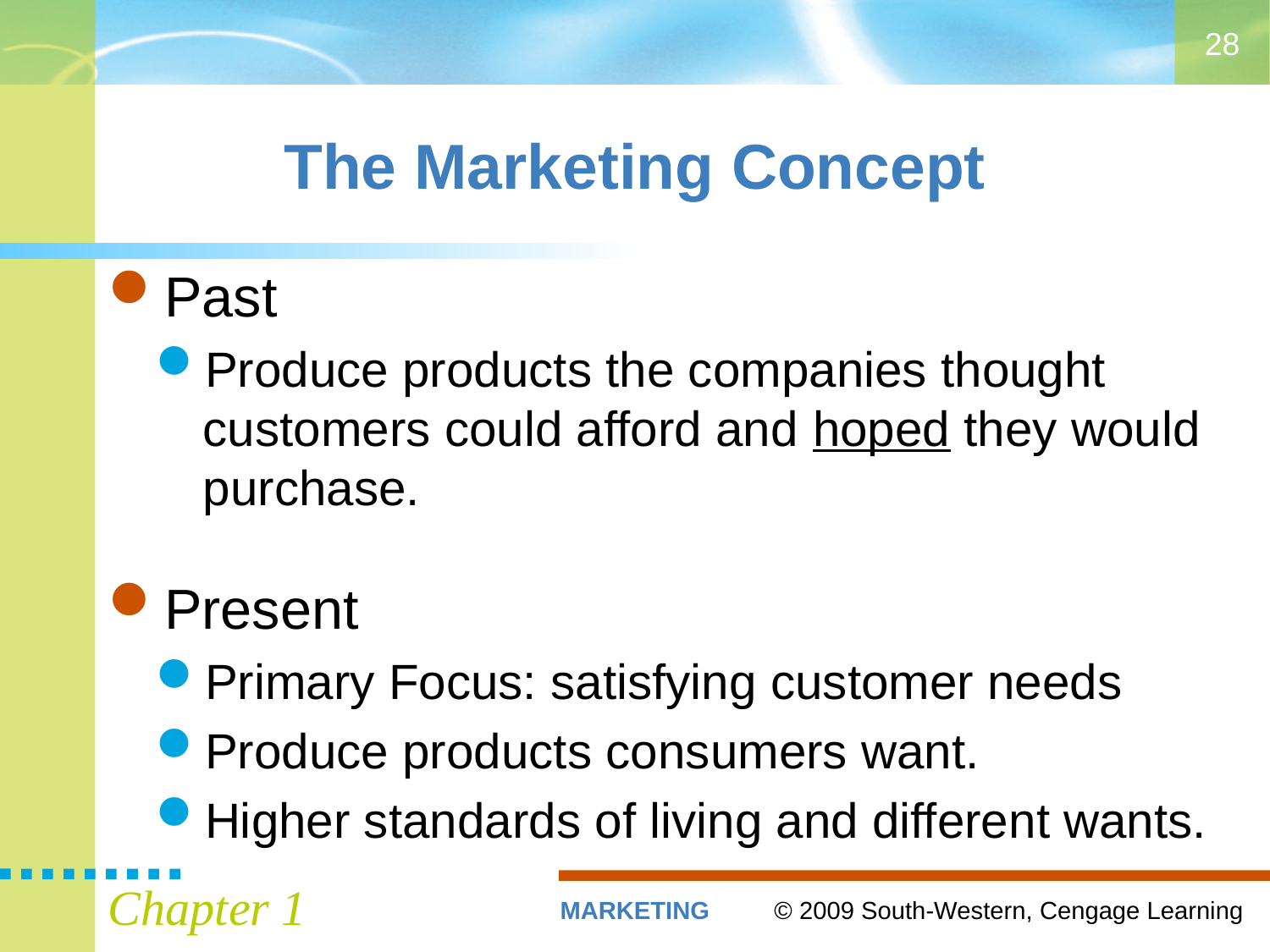

28
# The Marketing Concept
Past
Produce products the companies thought customers could afford and hoped they would purchase.

Present
Primary Focus: satisfying customer needs
Produce products consumers want.
Higher standards of living and different wants.
Chapter 1